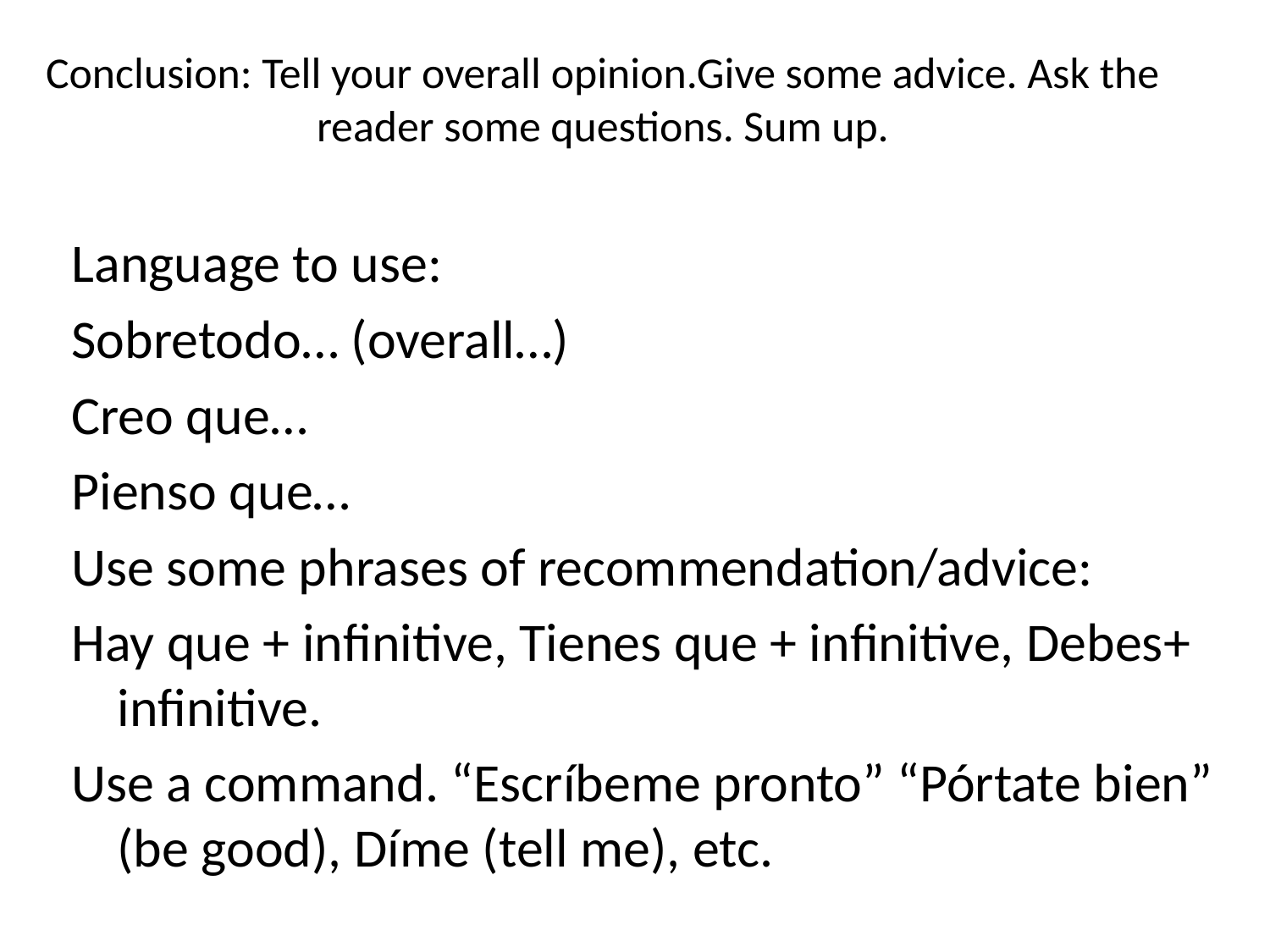

# Conclusion: Tell your overall opinion.Give some advice. Ask the reader some questions. Sum up.
Language to use:
Sobretodo… (overall…)
Creo que…
Pienso que…
Use some phrases of recommendation/advice:
Hay que + infinitive, Tienes que + infinitive, Debes+ infinitive.
Use a command. “Escríbeme pronto” “Pórtate bien” (be good), Díme (tell me), etc.